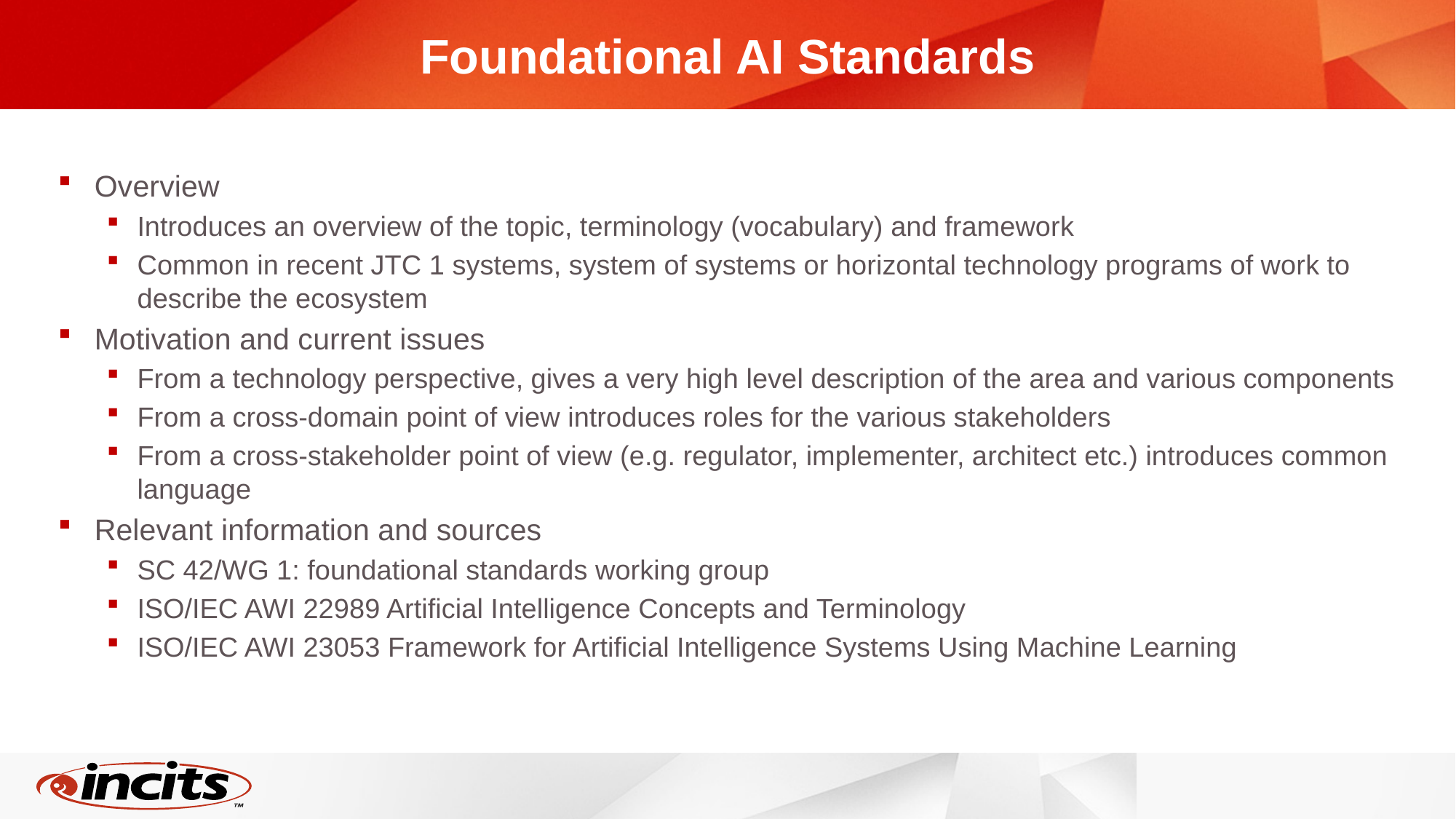

# Foundational AI Standards
Overview
Introduces an overview of the topic, terminology (vocabulary) and framework
Common in recent JTC 1 systems, system of systems or horizontal technology programs of work to describe the ecosystem
Motivation and current issues
From a technology perspective, gives a very high level description of the area and various components
From a cross-domain point of view introduces roles for the various stakeholders
From a cross-stakeholder point of view (e.g. regulator, implementer, architect etc.) introduces common language
Relevant information and sources
SC 42/WG 1: foundational standards working group
ISO/IEC AWI 22989 Artificial Intelligence Concepts and Terminology
ISO/IEC AWI 23053 Framework for Artificial Intelligence Systems Using Machine Learning